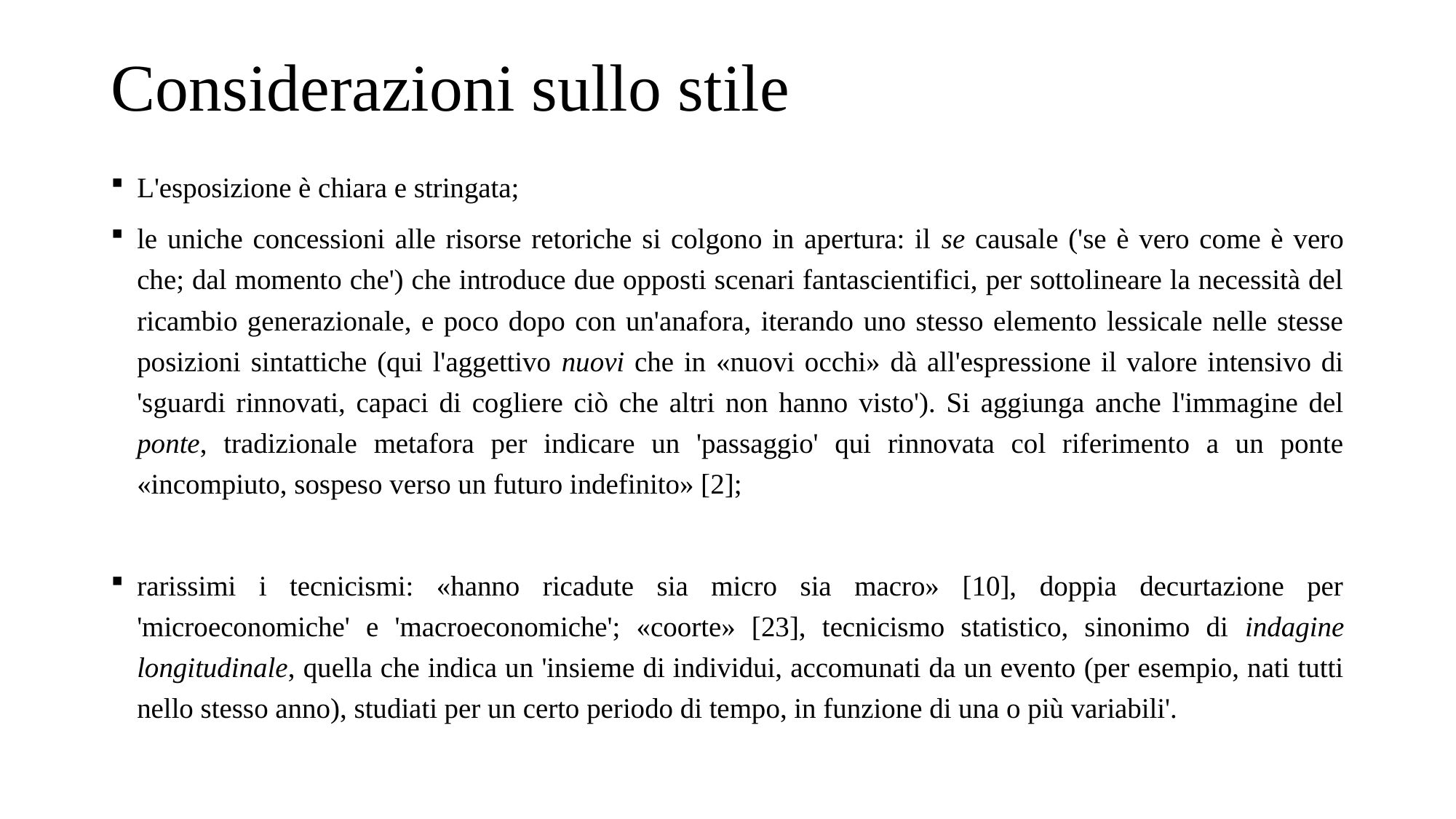

# Considerazioni sullo stile
L'esposizione è chiara e stringata;
le uniche concessioni alle risorse retoriche si colgono in apertura: il se causale ('se è vero come è vero che; dal momento che') che introduce due opposti scenari fantascientifici, per sottolineare la necessità del ricambio generazionale, e poco dopo con un'anafora, iterando uno stesso elemento lessicale nelle stesse posizioni sintattiche (qui l'aggettivo nuovi che in «nuovi occhi» dà all'espressione il valore intensivo di 'sguardi rinnovati, capaci di cogliere ciò che altri non hanno visto'). Si aggiunga anche l'immagine del ponte, tradizionale metafora per indicare un 'passaggio' qui rinnovata col riferimento a un ponte «incompiuto, sospeso verso un futuro indefinito» [2];

rarissimi i tecnicismi: «hanno ricadute sia micro sia macro» [10], doppia decurtazione per 'microeconomiche' e 'macroeconomiche'; «coorte» [23], tecnicismo statistico, sinonimo di indagine longitudinale, quella che indica un 'insieme di individui, accomunati da un evento (per esempio, nati tutti nello stesso anno), studiati per un certo periodo di tempo, in funzione di una o più variabili'.